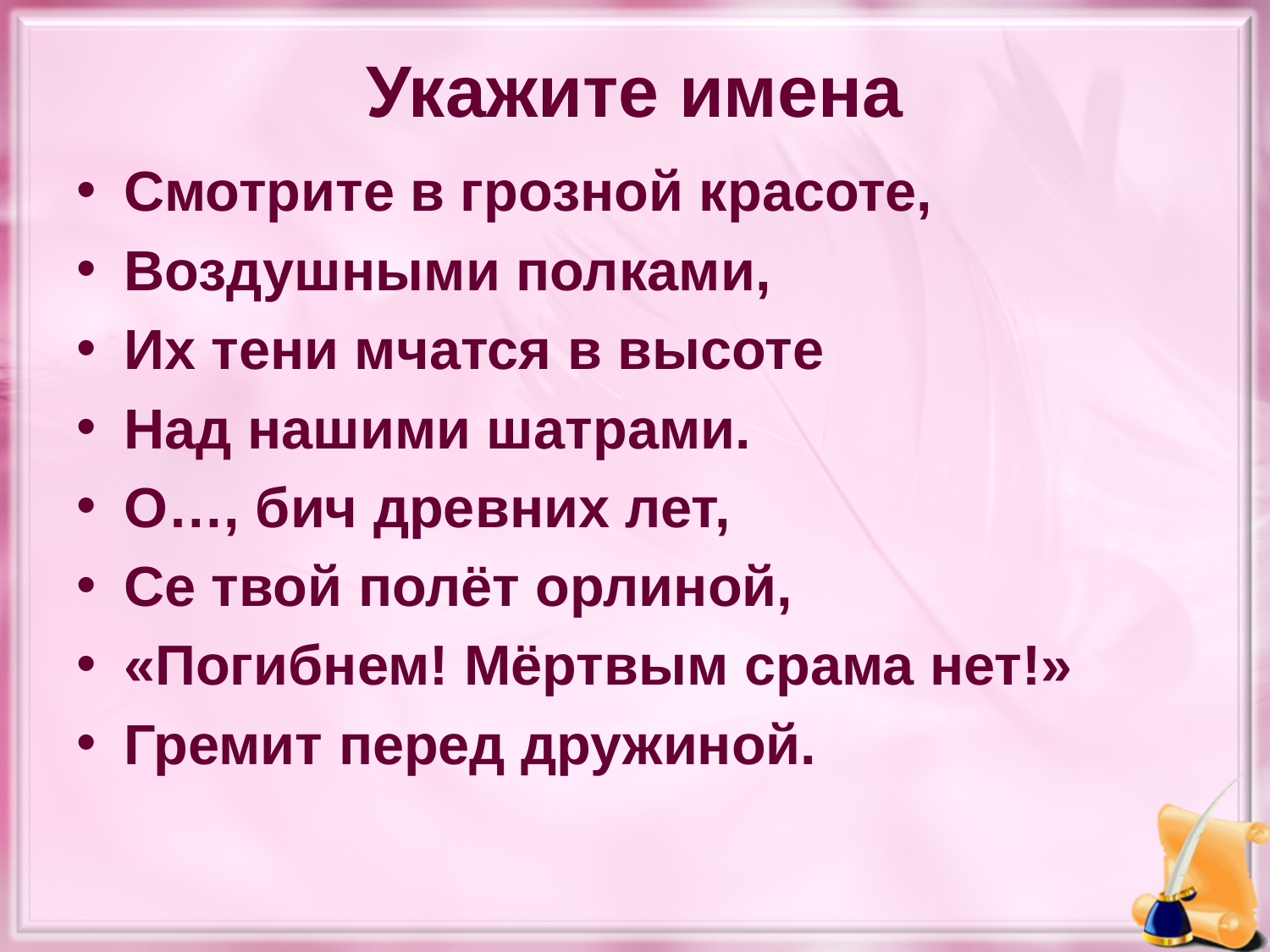

# Укажите имена
Смотрите в грозной красоте,
Воздушными полками,
Их тени мчатся в высоте
Над нашими шатрами.
О…, бич древних лет,
Се твой полёт орлиной,
«Погибнем! Мёртвым срама нет!»
Гремит перед дружиной.